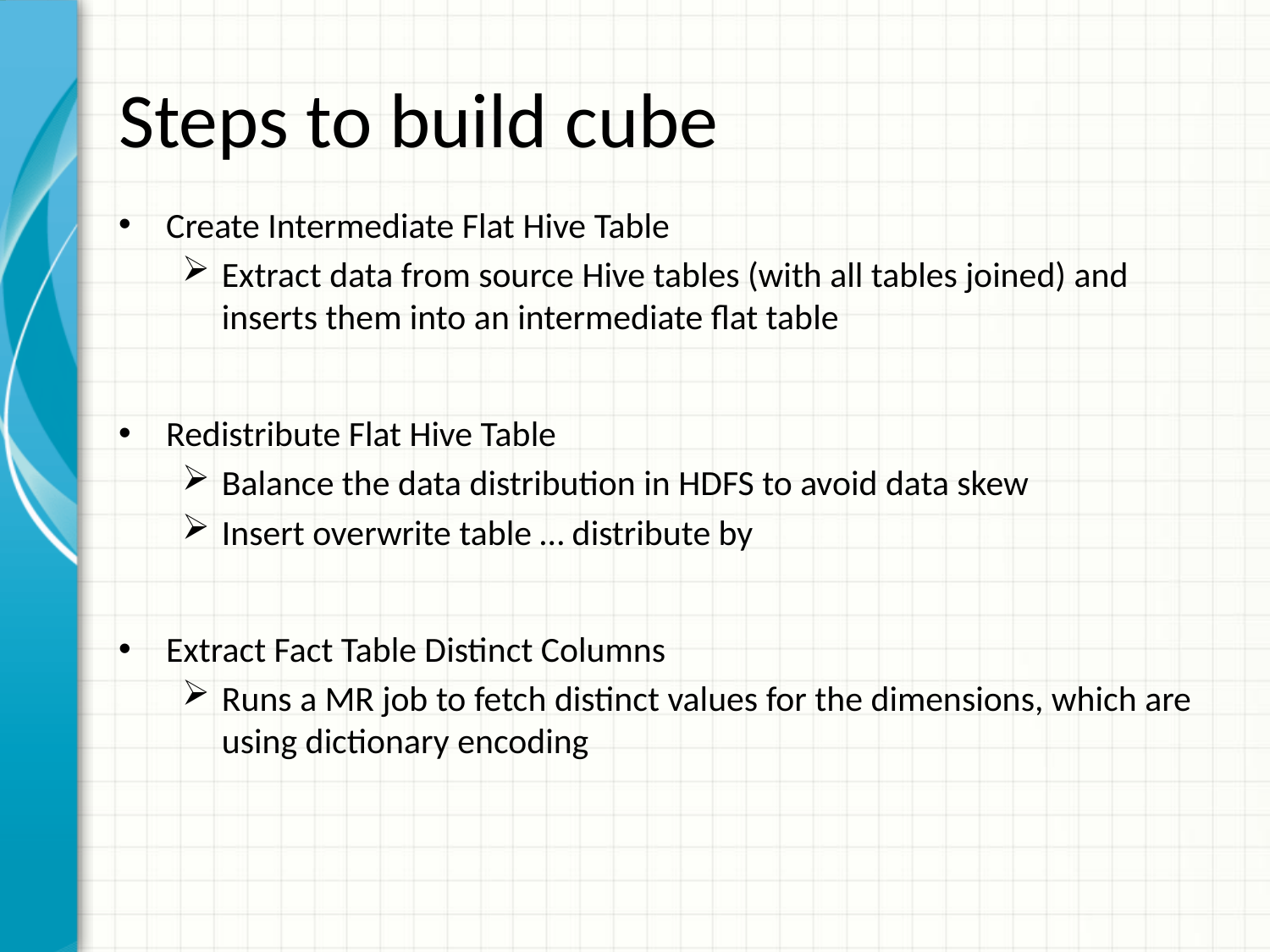

# Steps to build cube
Create Intermediate Flat Hive Table
Extract data from source Hive tables (with all tables joined) and inserts them into an intermediate flat table

Redistribute Flat Hive Table
Balance the data distribution in HDFS to avoid data skew
Insert overwrite table … distribute by

Extract Fact Table Distinct Columns
Runs a MR job to fetch distinct values for the dimensions, which are using dictionary encoding